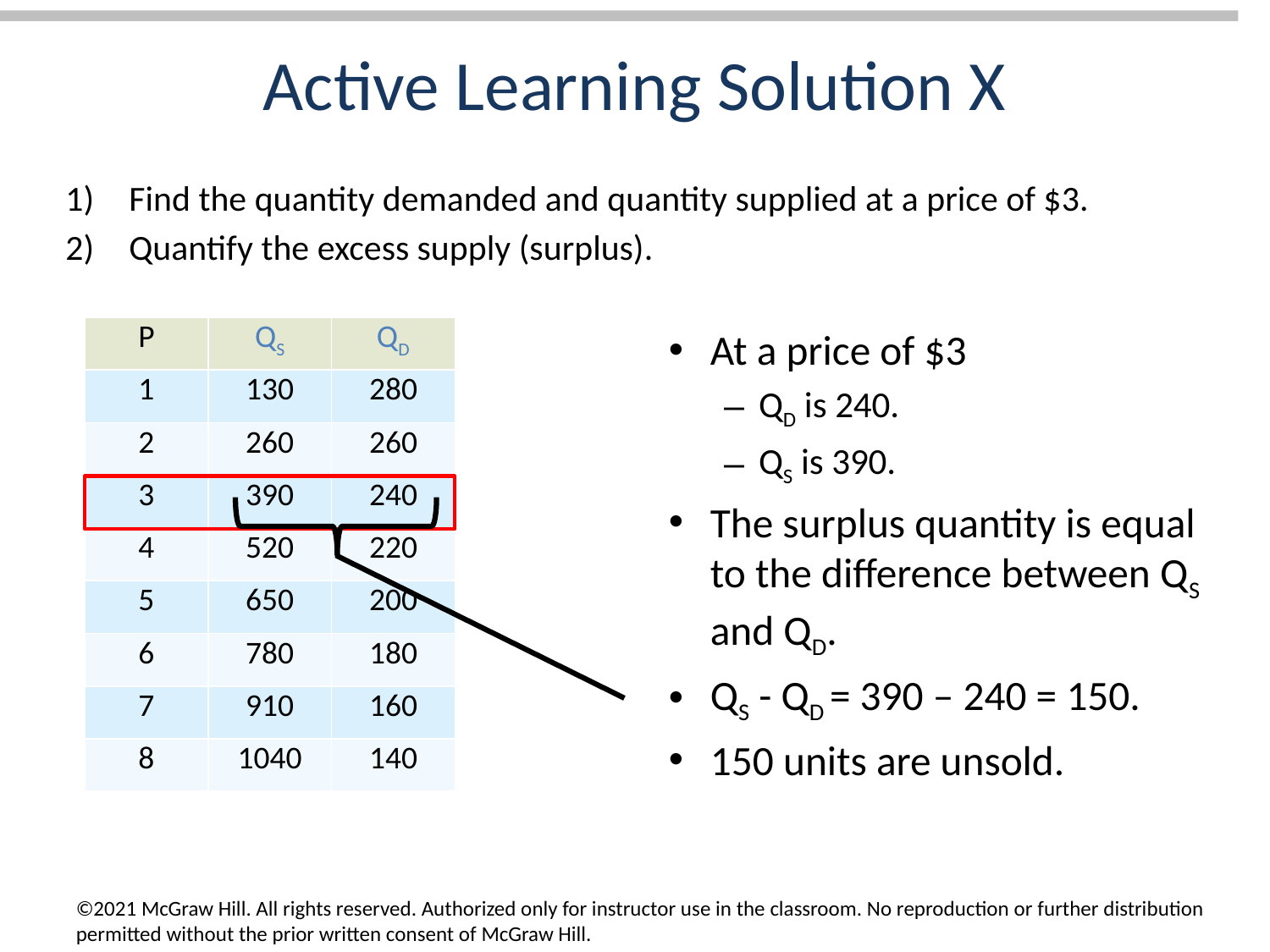

# Active Learning Solution X
Find the quantity demanded and quantity supplied at a price of $3.
Quantify the excess supply (surplus).
| P | QS | QD |
| --- | --- | --- |
| 1 | 130 | 280 |
| 2 | 260 | 260 |
| 3 | 390 | 240 |
| 4 | 520 | 220 |
| 5 | 650 | 200 |
| 6 | 780 | 180 |
| 7 | 910 | 160 |
| 8 | 1040 | 140 |
At a price of $3
QD is 240.
QS is 390.
The surplus quantity is equal to the difference between QS and QD.
QS - QD = 390 – 240 = 150.
150 units are unsold.